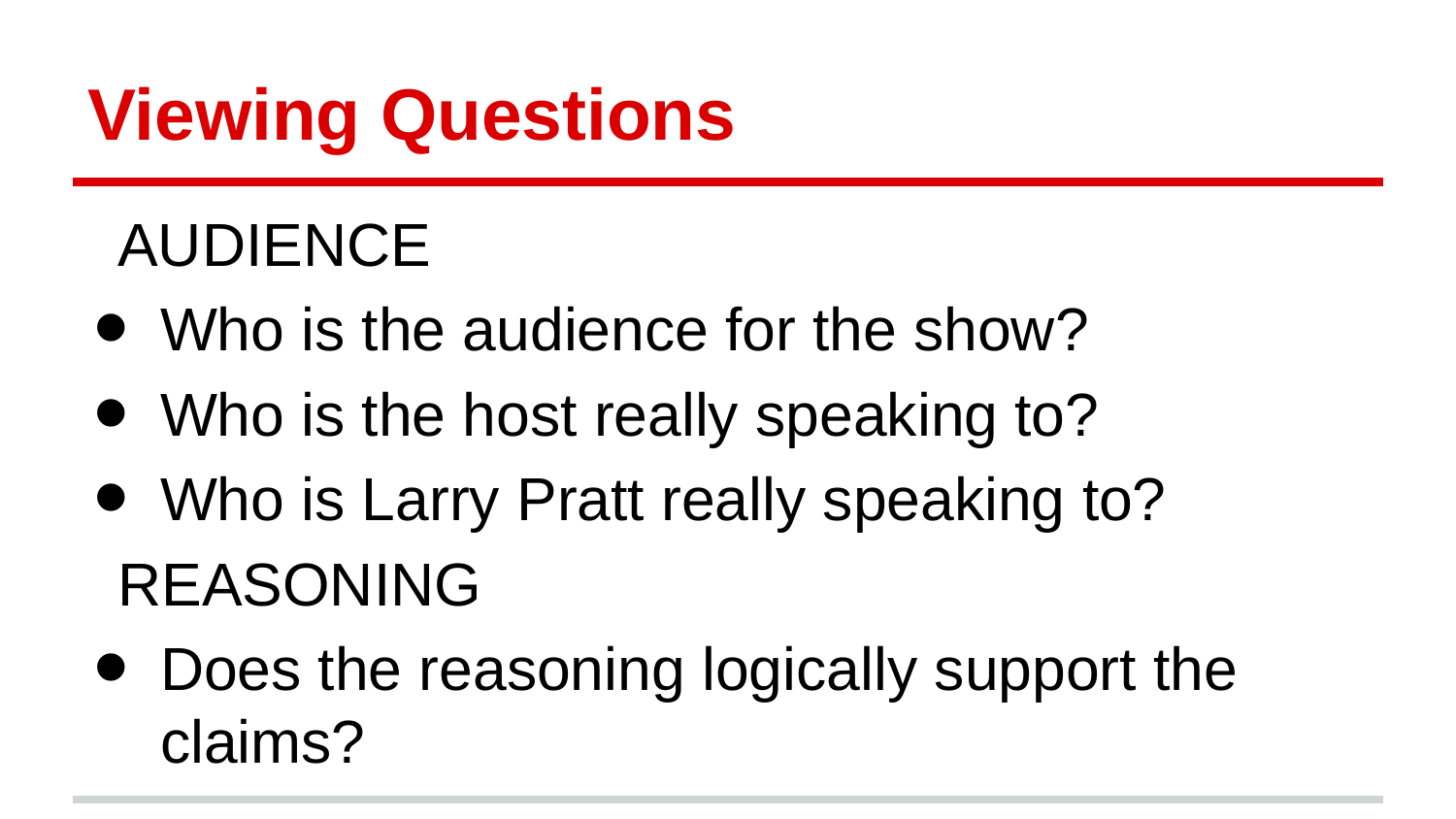

# Viewing Questions
AUDIENCE
Who is the audience for the show?
Who is the host really speaking to?
Who is Larry Pratt really speaking to?
REASONING
Does the reasoning logically support the claims?